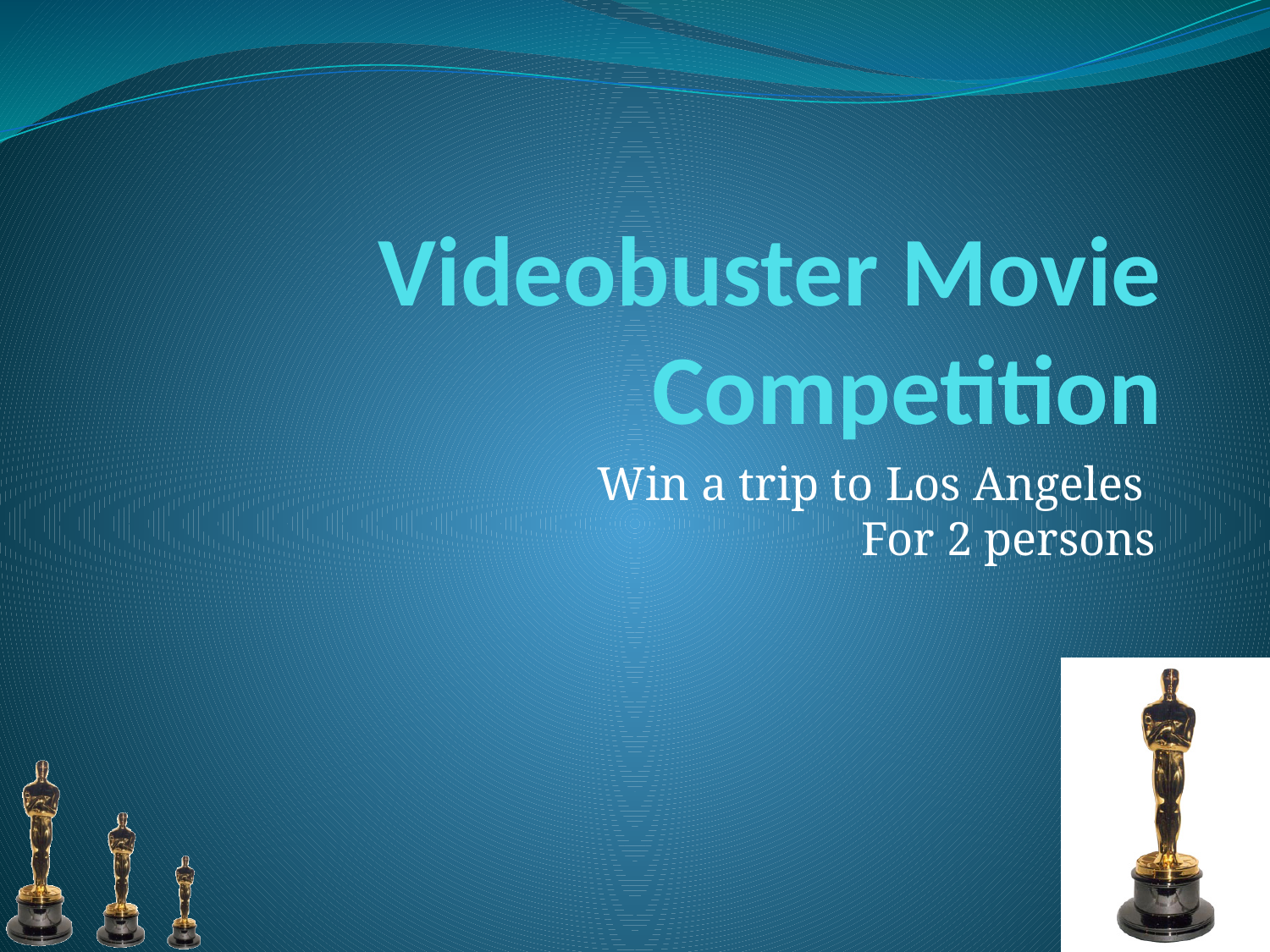

# Videobuster Movie Competition
Win a trip to Los Angeles
For 2 persons